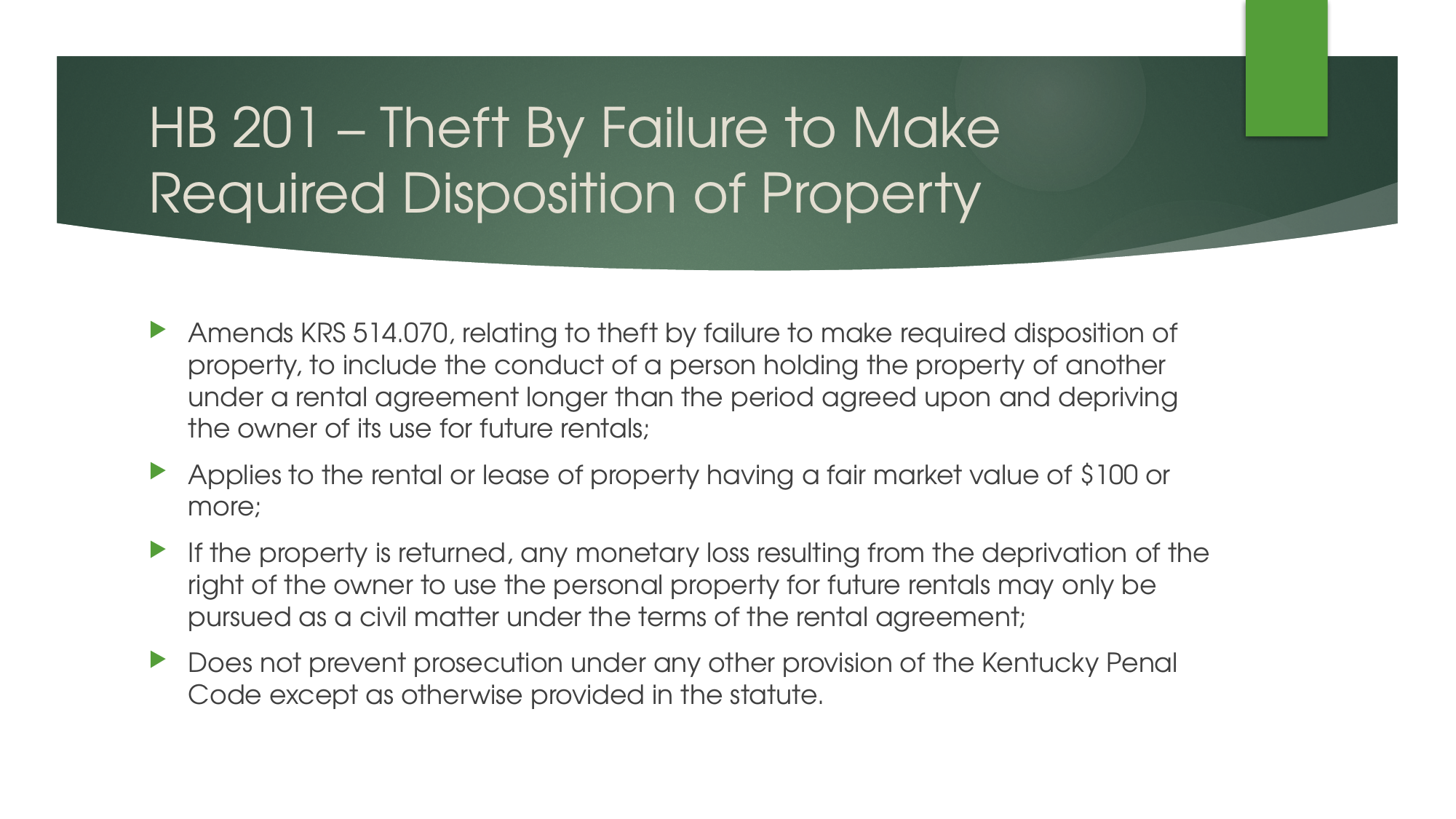

# HB 201 – Theft By Failure to Make Required Disposition of Property
Amends KRS 514.070, relating to theft by failure to make required disposition of property, to include the conduct of a person holding the property of another under a rental agreement longer than the period agreed upon and depriving the owner of its use for future rentals;
Applies to the rental or lease of property having a fair market value of $100 or more;
If the property is returned, any monetary loss resulting from the deprivation of the right of the owner to use the personal property for future rentals may only be pursued as a civil matter under the terms of the rental agreement;
Does not prevent prosecution under any other provision of the Kentucky Penal Code except as otherwise provided in the statute.